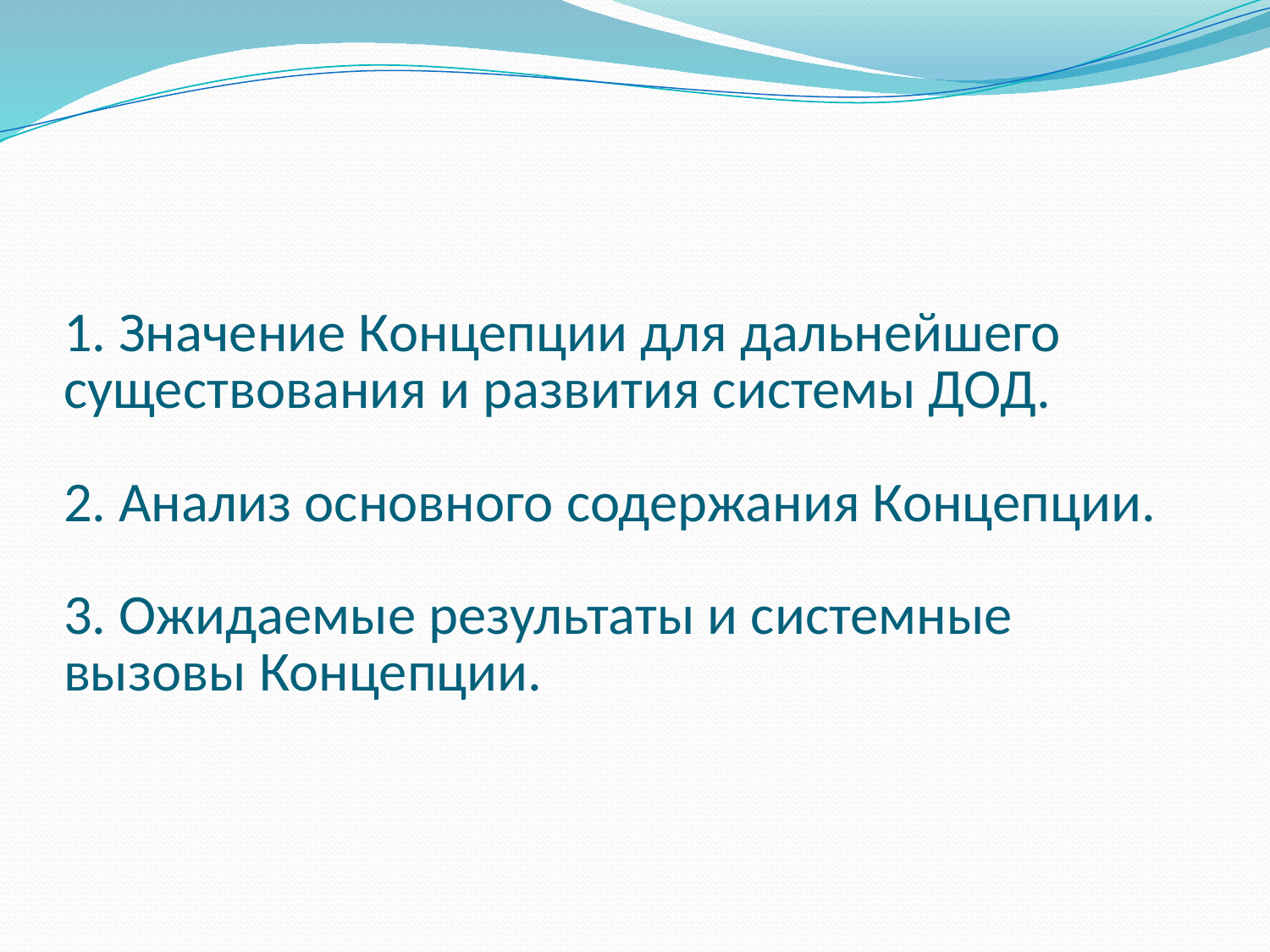

# 1. Значение Концепции для дальнейшего существования и развития системы ДОД. 2. Анализ основного содержания Концепции. 3. Ожидаемые результаты и системные вызовы Концепции.